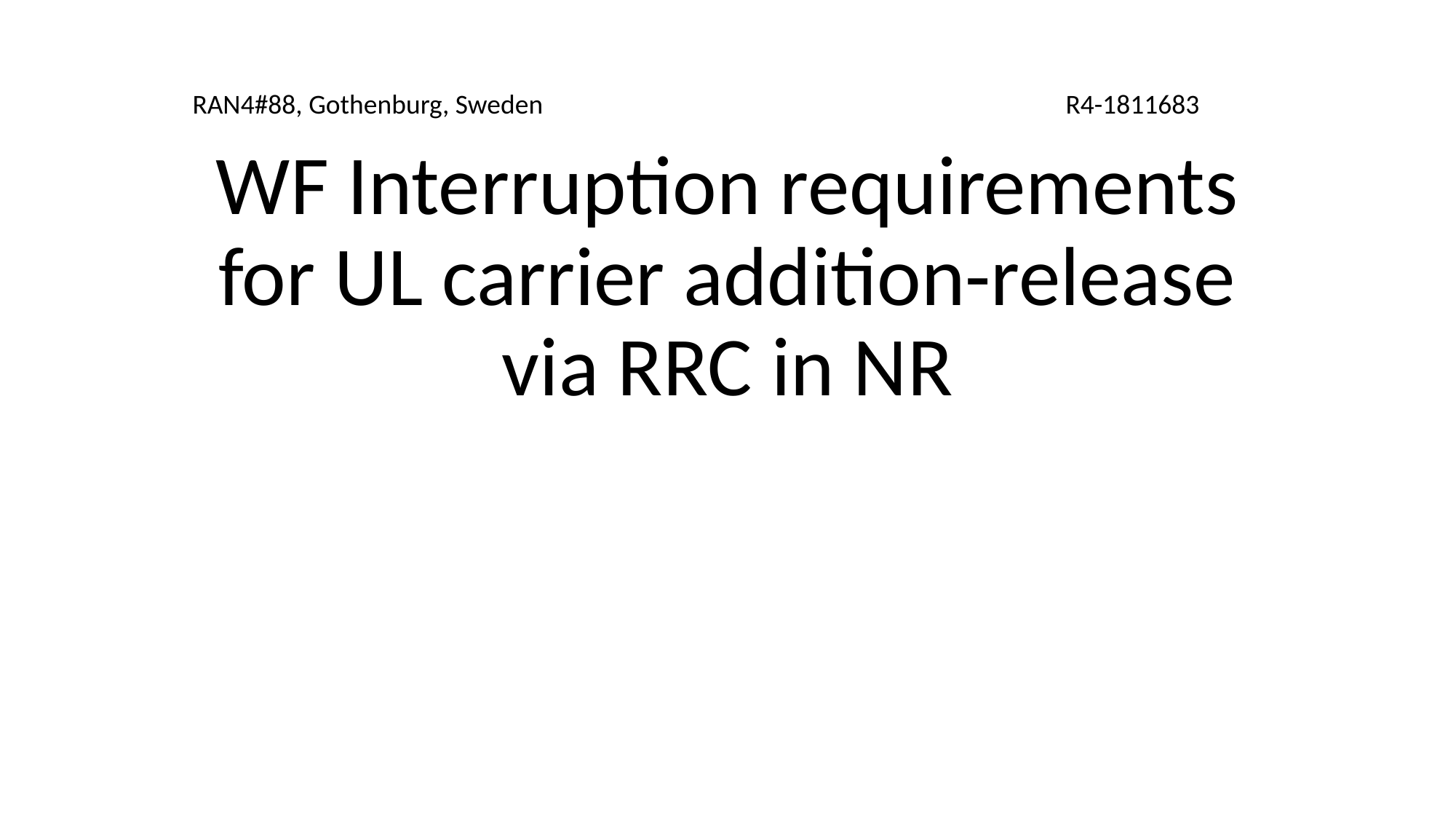

RAN4#88, Gothenburg, Sweden					R4-1811683
# WF Interruption requirements for UL carrier addition-release via RRC in NR